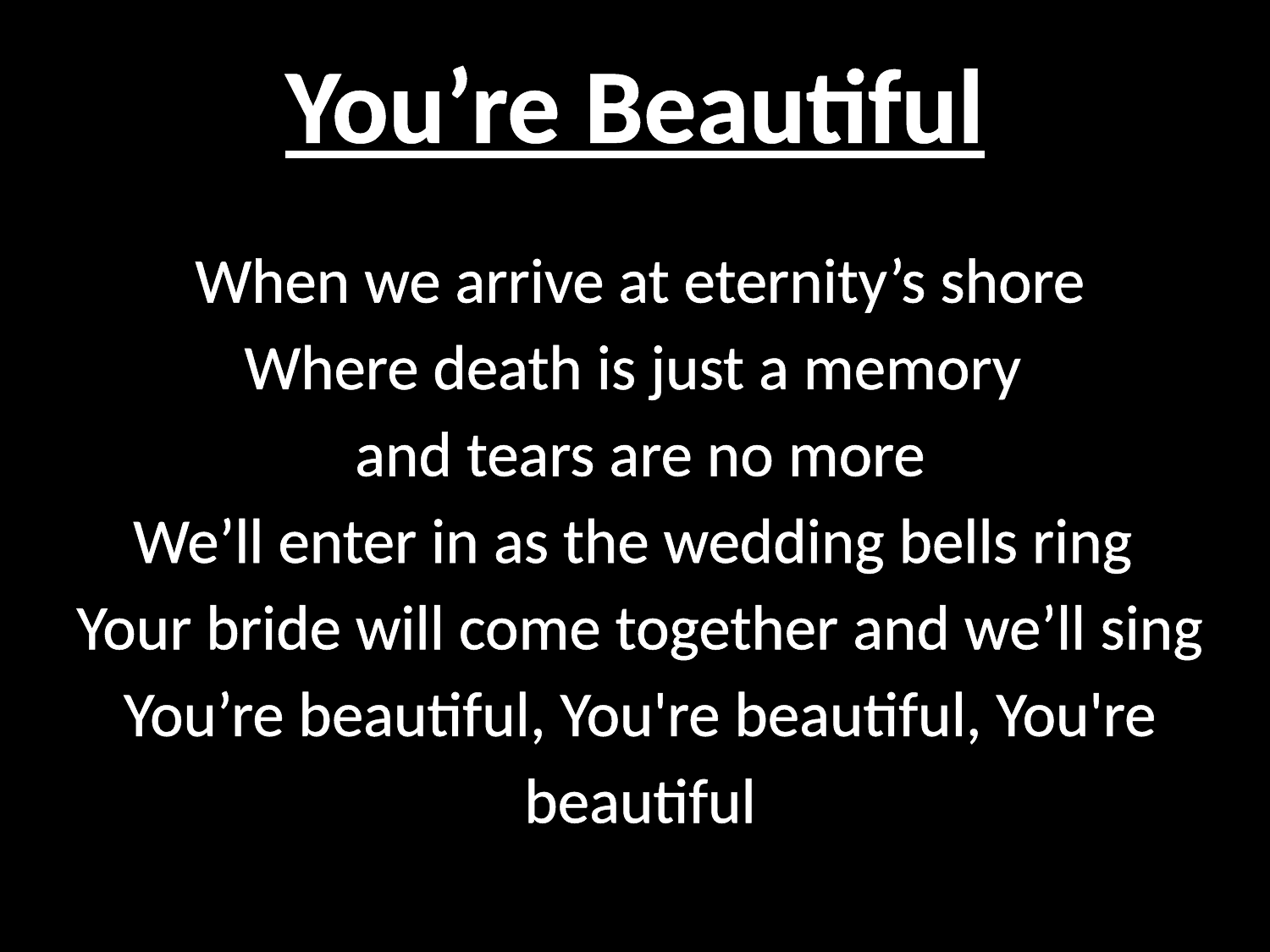

# You’re Beautiful
When we arrive at eternity’s shore
Where death is just a memory
and tears are no more
We’ll enter in as the wedding bells ring 
Your bride will come together and we’ll sing
You’re beautiful, You're beautiful, You're beautiful